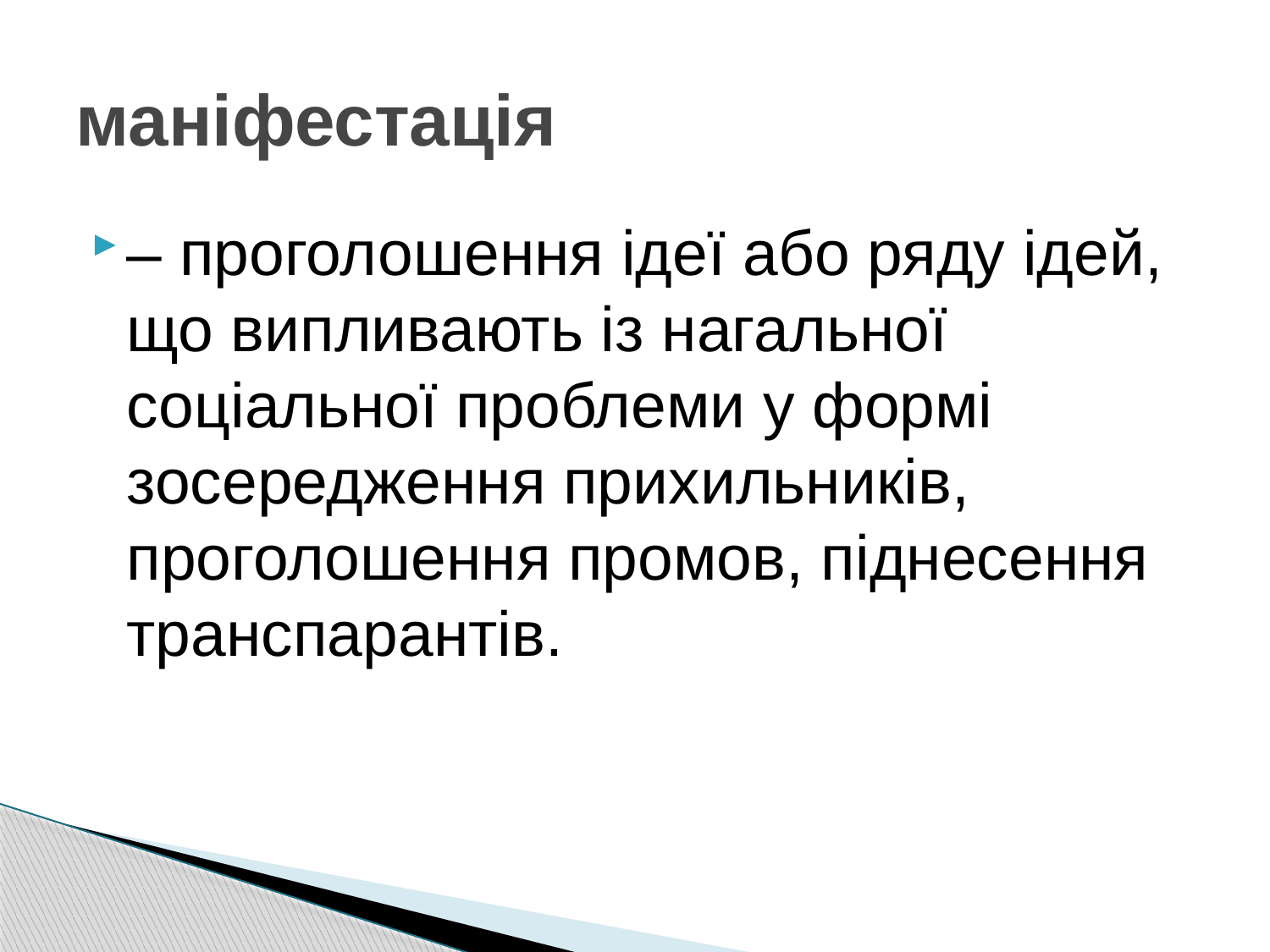

# маніфестація
– проголошення ідеї або ряду ідей, що випливають із нагальної соціальної проблеми у формі зосередження прихильників, проголошення промов, піднесення транспарантів.